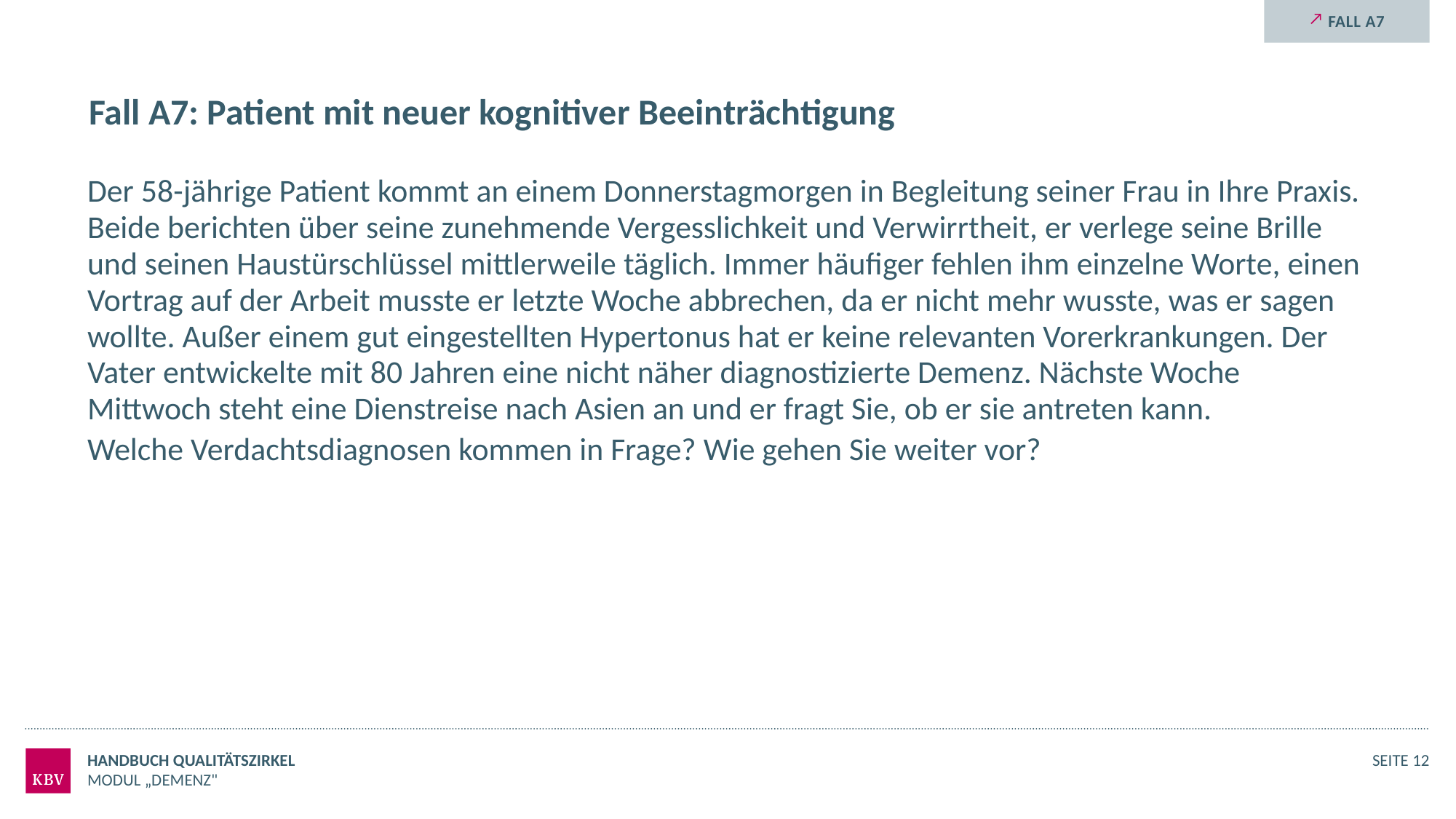

Fall a7
# Fall A7: Patient mit neuer kognitiver Beeinträchtigung
Der 58-jährige Patient kommt an einem Donnerstagmorgen in Begleitung seiner Frau in Ihre Praxis. Beide berichten über seine zunehmende Vergesslichkeit und Verwirrtheit, er verlege seine Brille und seinen Haustürschlüssel mittlerweile täglich. Immer häufiger fehlen ihm einzelne Worte, einen Vortrag auf der Arbeit musste er letzte Woche abbrechen, da er nicht mehr wusste, was er sagen wollte. Außer einem gut eingestellten Hypertonus hat er keine relevanten Vorerkrankungen. Der Vater entwickelte mit 80 Jahren eine nicht näher diagnostizierte Demenz. Nächste Woche Mittwoch steht eine Dienstreise nach Asien an und er fragt Sie, ob er sie antreten kann.
Welche Verdachtsdiagnosen kommen in Frage? Wie gehen Sie weiter vor?

Handbuch Qualitätszirkel
Seite 12
Modul „Demenz"